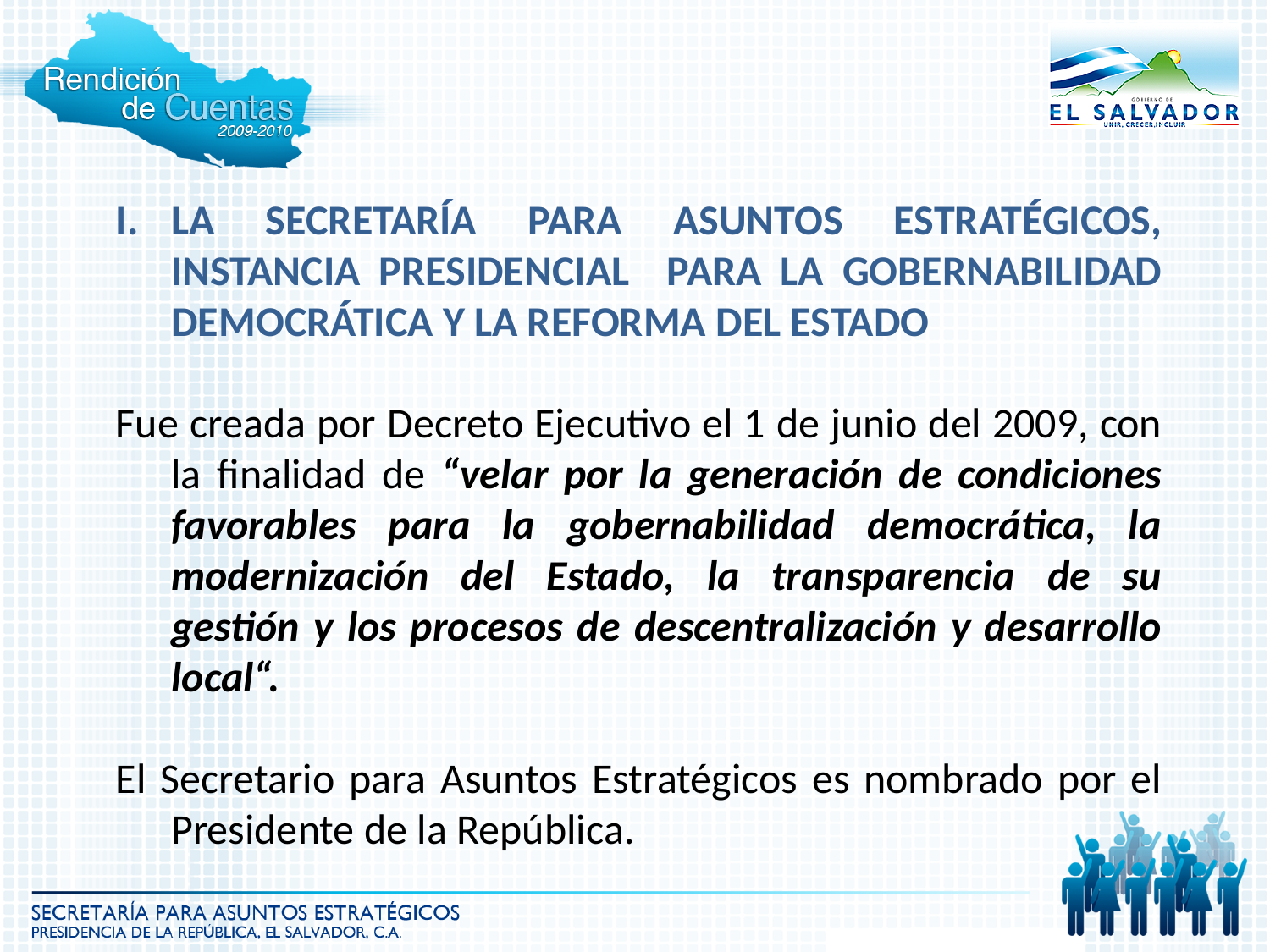

LA SECRETARÍA PARA ASUNTOS ESTRATÉGICOS, INSTANCIA PRESIDENCIAL  PARA LA GOBERNABILIDAD DEMOCRÁTICA Y LA REFORMA DEL ESTADO

Fue creada por Decreto Ejecutivo el 1 de junio del 2009, con la finalidad de “velar por la generación de condiciones favorables para la gobernabilidad democrática, la modernización del Estado, la transparencia de su gestión y los procesos de descentralización y desarrollo local“.

El Secretario para Asuntos Estratégicos es nombrado por el Presidente de la República.